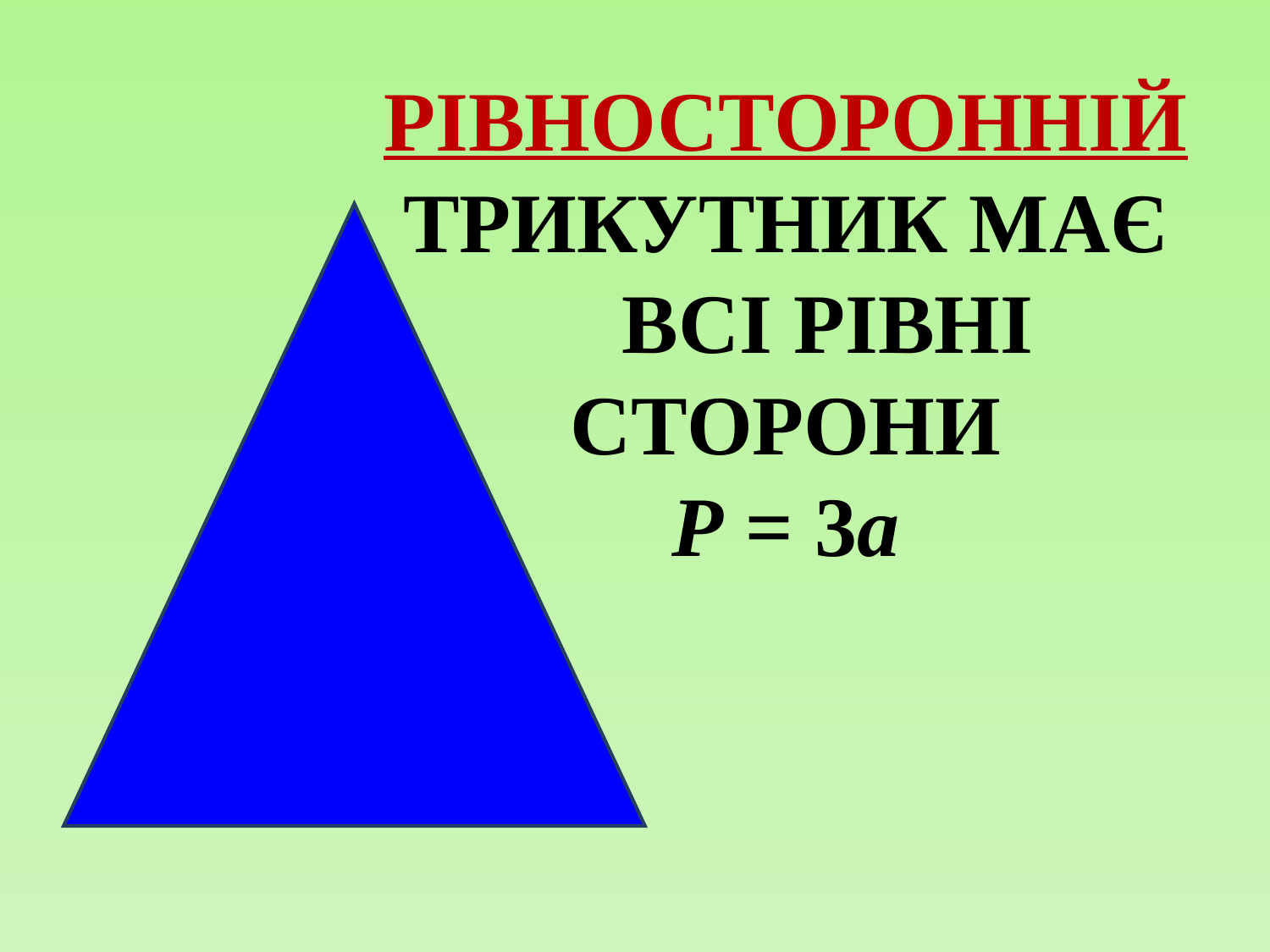

# РІВНОСТОРОННІЙ ТРИКУТНИК МАЄ ВСІ РІВНІ СТОРОНИ Р = 3а